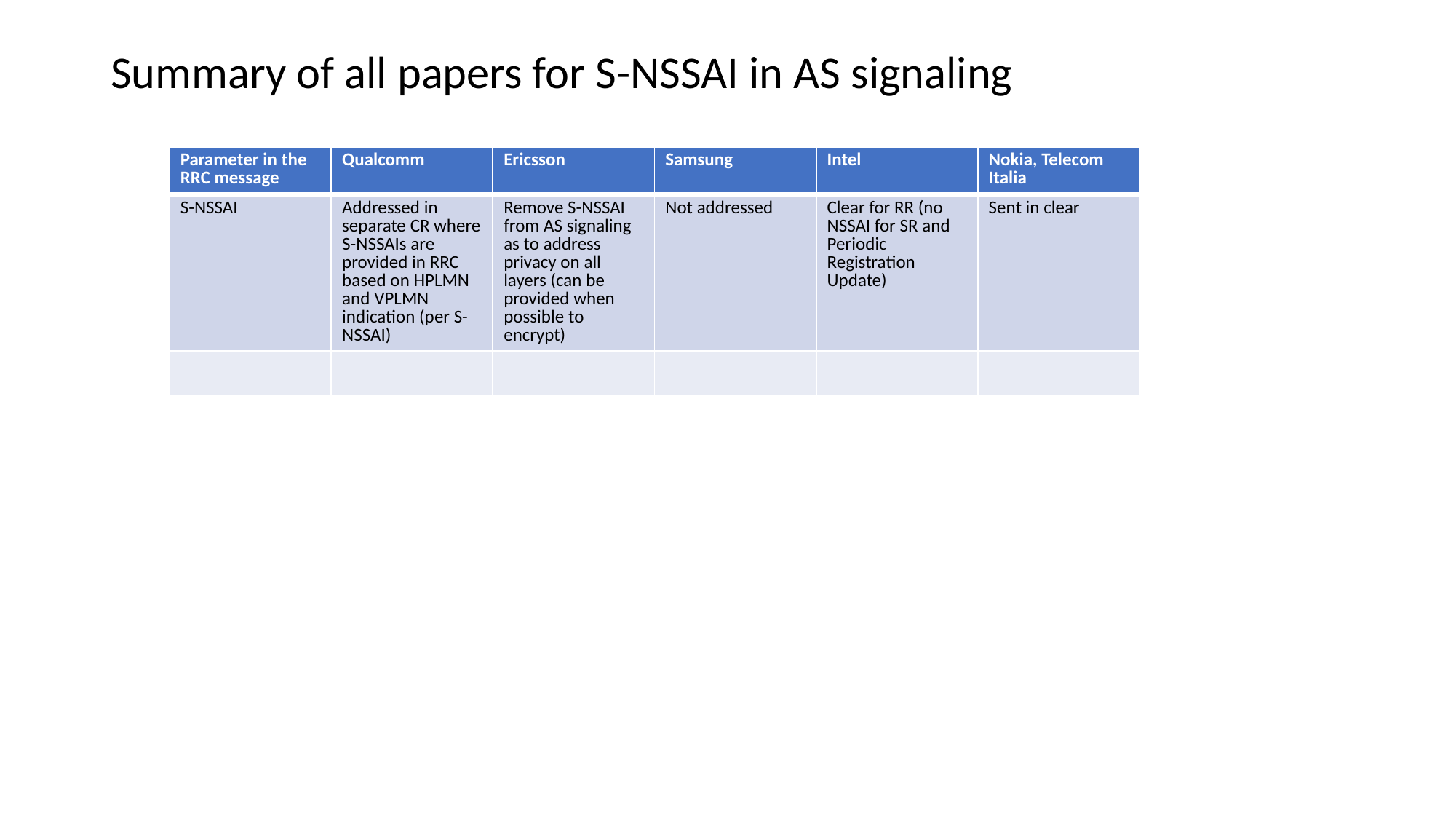

Summary of all papers for S-NSSAI in AS signaling
| Parameter in the RRC message | Qualcomm | Ericsson | Samsung | Intel | Nokia, Telecom Italia |
| --- | --- | --- | --- | --- | --- |
| S-NSSAI | Addressed in separate CR where S-NSSAIs are provided in RRC based on HPLMN and VPLMN indication (per S-NSSAI) | Remove S-NSSAI from AS signaling as to address privacy on all layers (can be provided when possible to encrypt) | Not addressed | Clear for RR (no NSSAI for SR and Periodic Registration Update) | Sent in clear |
|  |  |  |  |  |  |